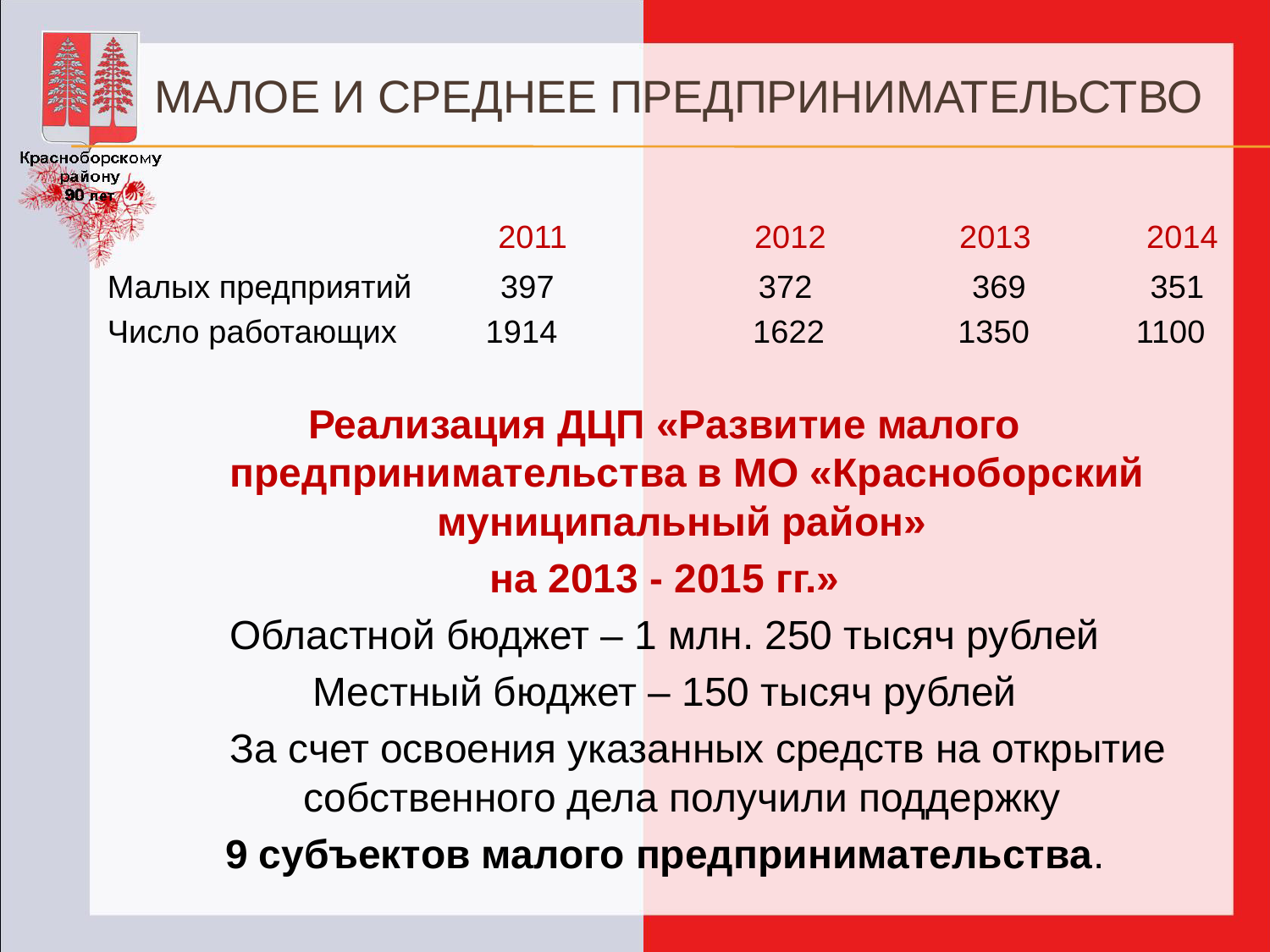

# Малое и среднее предпринимательство
                          2011                     2012               2013             2014
Малых предприятий          397                       372                  369              351
Число работающих          1914                      1622               1350            1100

Реализация ДЦП «Развитие малого предпринимательства в МО «Красноборский муниципальный район»
на 2013 - 2015 гг.»
Областной бюджет – 1 млн. 250 тысяч рублей
Местный бюджет – 150 тысяч рублей
      За счет освоения указанных средств на открытие собственного дела получили поддержку
9 субъектов малого предпринимательства.